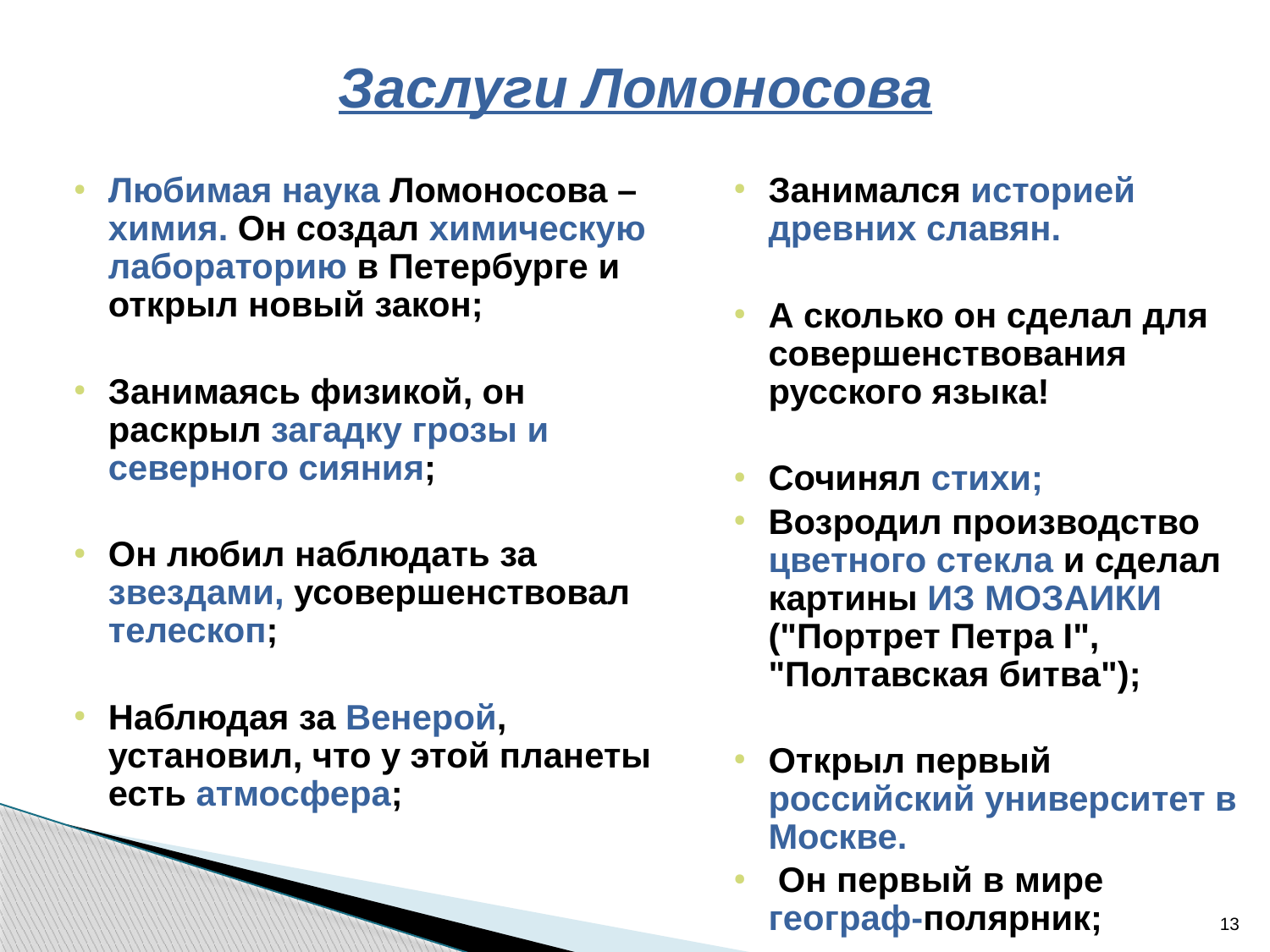

Заслуги Ломоносова
Любимая наука Ломоносова – химия. Он создал химическую лабораторию в Петербурге и открыл новый закон;

Занимаясь физикой, он раскрыл загадку грозы и северного сияния;

Он любил наблюдать за звездами, усовершенствовал телескоп;

Наблюдая за Венерой, установил, что у этой планеты есть атмосфера;

Занимался историей древних славян.

А сколько он сделал для совершенствования русского языка!

Сочинял стихи;
Возродил производство цветного стекла и сделал картины ИЗ МОЗАИКИ ("Портрет Петра I", "Полтавская битва");

Открыл первый российский университет в Москве.
 Он первый в мире географ-полярник;

13